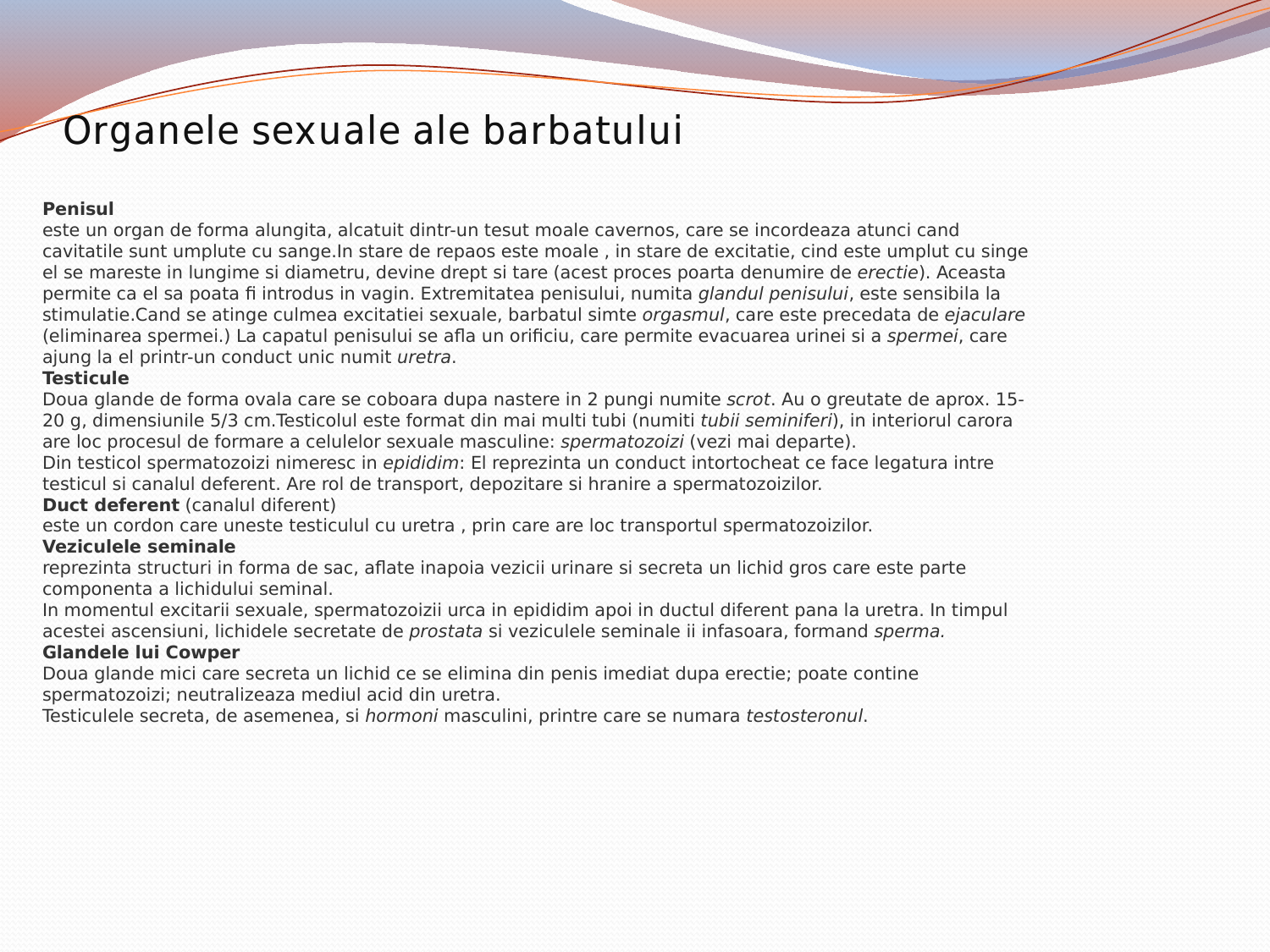

# Organele sexuale ale barbatului
Penisul
este un organ de forma alungita, alcatuit dintr-un tesut moale cavernos, care se incordeaza atunci cand cavitatile sunt umplute cu sange.In stare de repaos este moale , in stare de excitatie, cind este umplut cu singe el se mareste in lungime si diametru, devine drept si tare (acest proces poarta denumire de erectie). Aceasta permite ca el sa poata fi introdus in vagin. Extremitatea penisului, numita glandul penisului, este sensibila la stimulatie.Cand se atinge culmea excitatiei sexuale, barbatul simte orgasmul, care este precedata de ejaculare (eliminarea spermei.) La capatul penisului se afla un orificiu, care permite evacuarea urinei si a spermei, care ajung la el printr-un conduct unic numit uretra.
Testicule
Doua glande de forma ovala care se coboara dupa nastere in 2 pungi numite scrot. Au o greutate de aprox. 15-20 g, dimensiunile 5/3 cm.Testicolul este format din mai multi tubi (numiti tubii seminiferi), in interiorul carora are loc procesul de formare a celulelor sexuale masculine: spermatozoizi (vezi mai departe).
Din testicol spermatozoizi nimeresc in epididim: El reprezinta un conduct intortocheat ce face legatura intre testicul si canalul deferent. Are rol de transport, depozitare si hranire a spermatozoizilor.
Duct deferent (canalul diferent)
este un cordon care uneste testiculul cu uretra , prin care are loc transportul spermatozoizilor.
Veziculele seminale
reprezinta structuri in forma de sac, aflate inapoia vezicii urinare si secreta un lichid gros care este parte componenta a lichidului seminal.
In momentul excitarii sexuale, spermatozoizii urca in epididim apoi in ductul diferent pana la uretra. In timpul acestei ascensiuni, lichidele secretate de prostata si veziculele seminale ii infasoara, formand sperma.
Glandele lui Cowper
Doua glande mici care secreta un lichid ce se elimina din penis imediat dupa erectie; poate contine spermatozoizi; neutralizeaza mediul acid din uretra.
Testiculele secreta, de asemenea, si hormoni masculini, printre care se numara testosteronul.